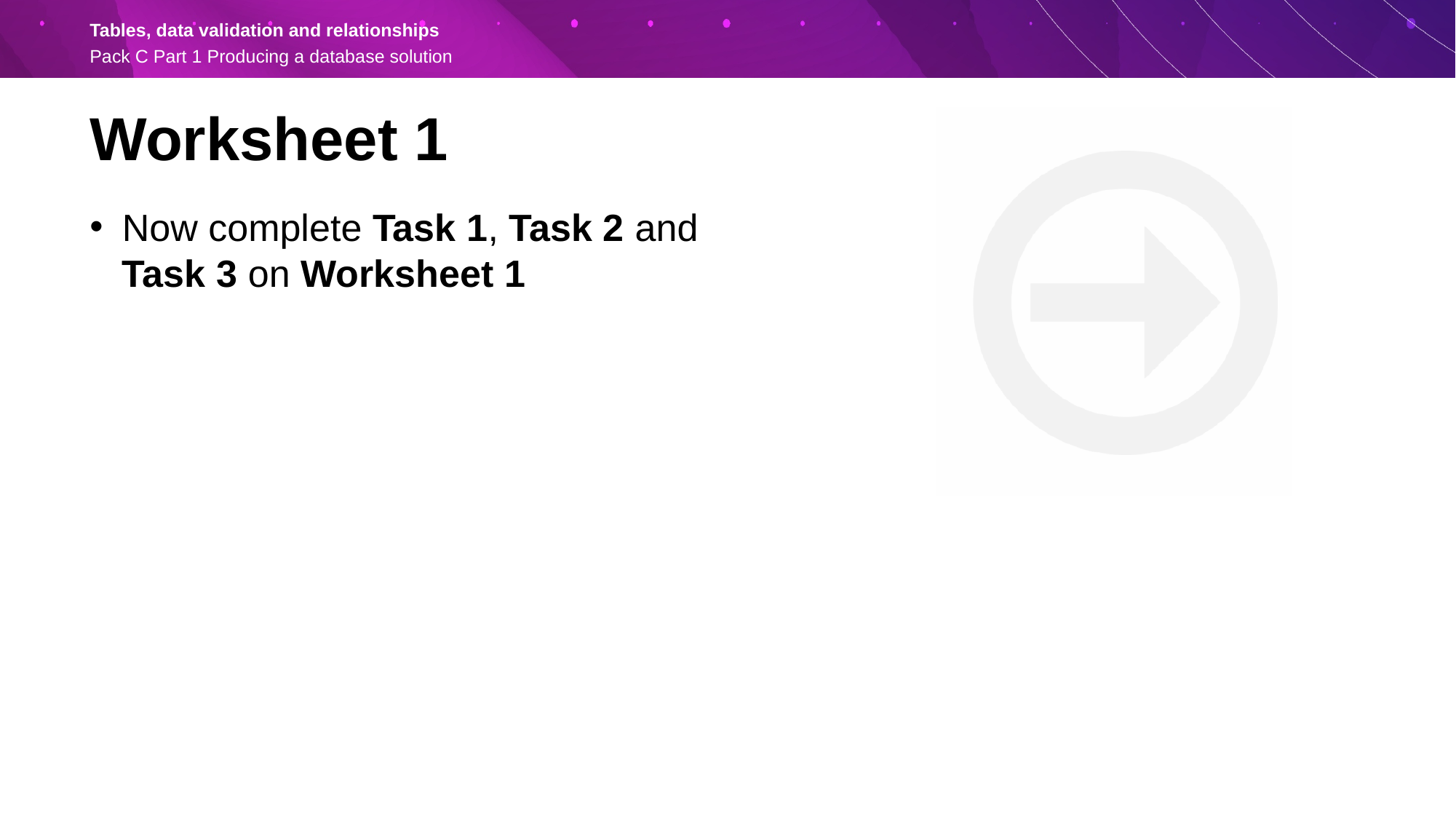

Worksheet 1
Now complete Task 1, Task 2 and
Task 3 on Worksheet 1